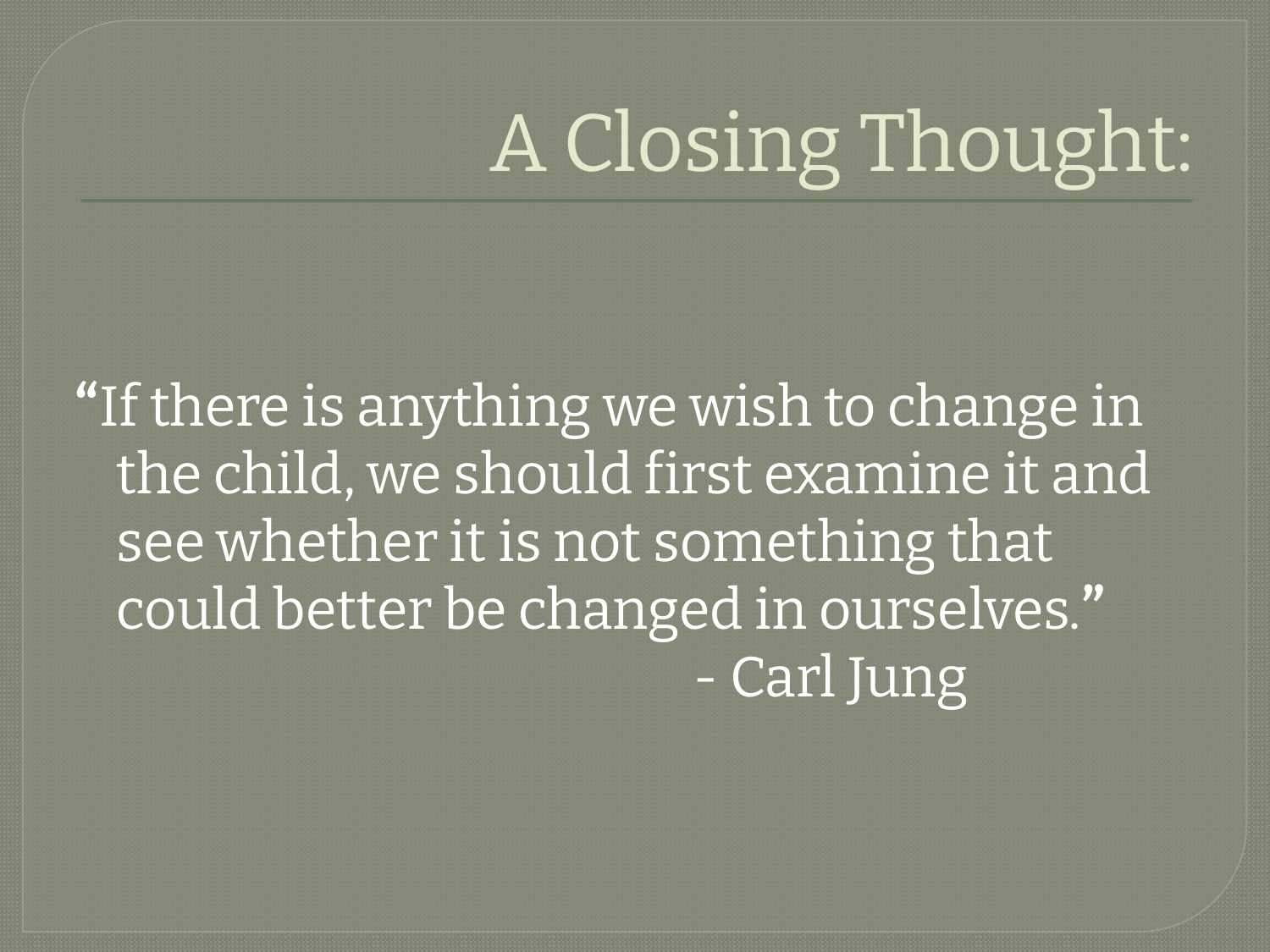

# A Closing Thought:

“If there is anything we wish to change in the child, we should first examine it and see whether it is not something that could better be changed in ourselves.”
                                                       - Carl Jung